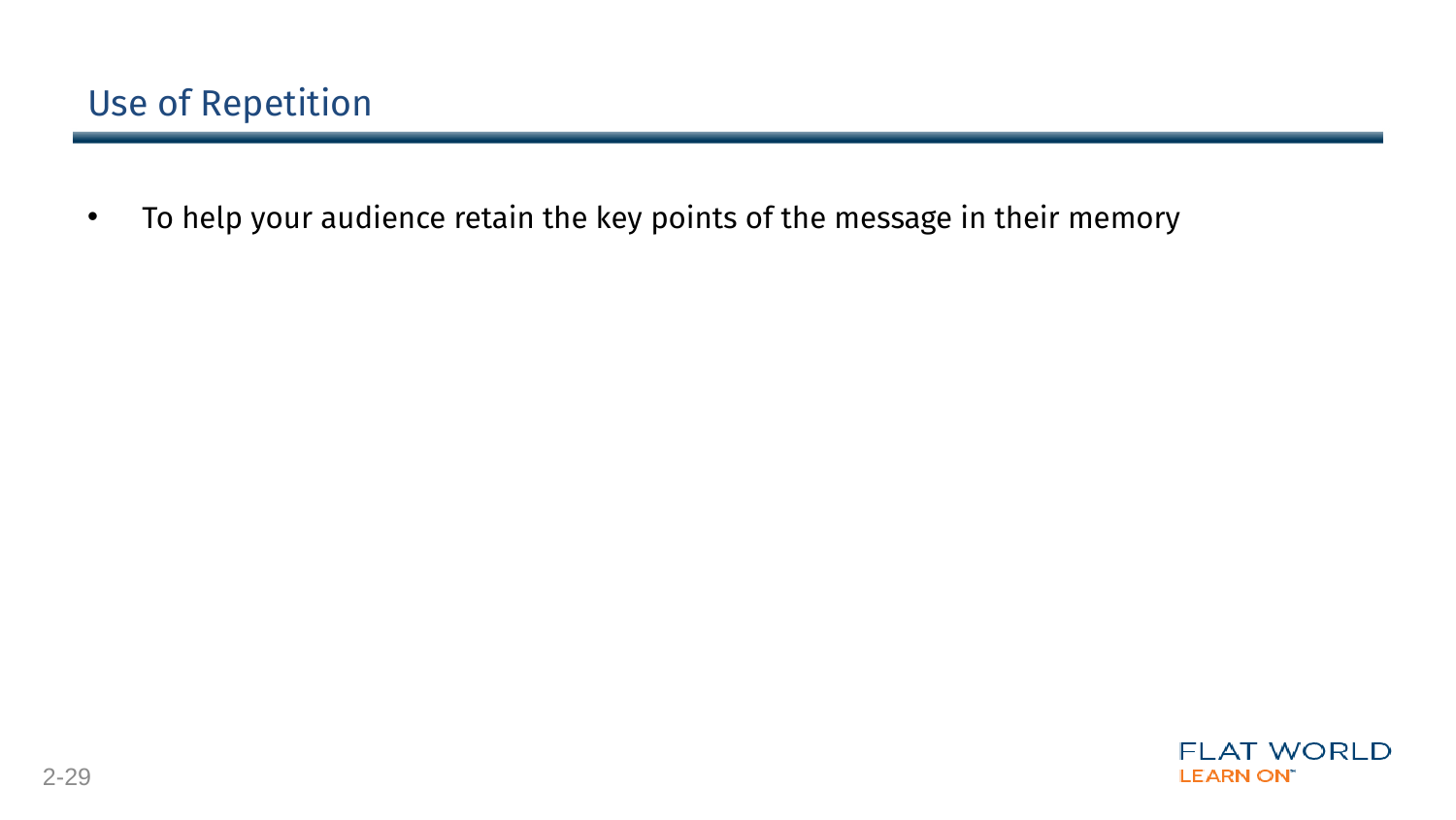

# Use of Repetition
To help your audience retain the key points of the message in their memory

2-29